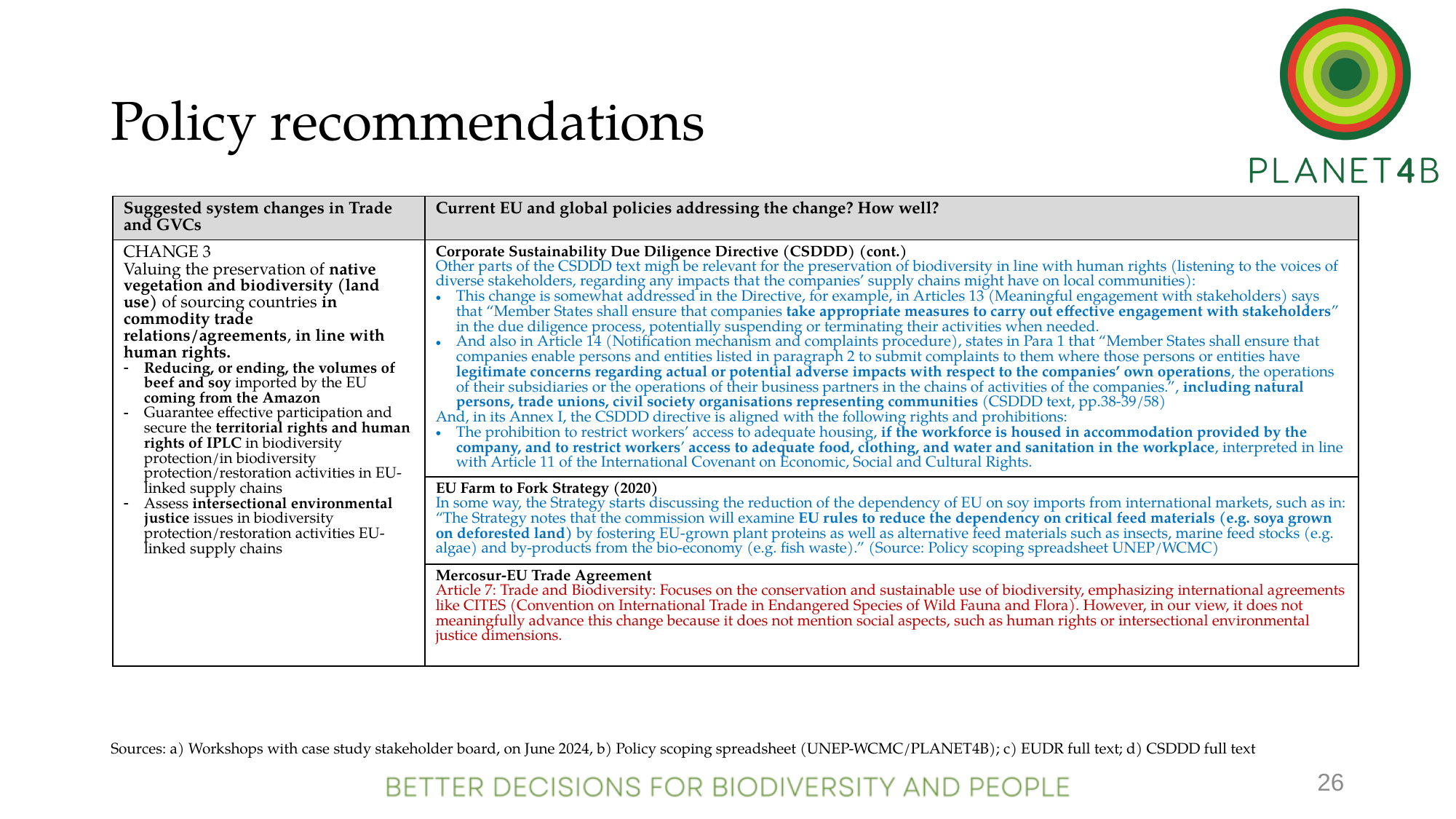

# Policy recommendations
| Suggested system changes in Trade and GVCs | Current EU and global policies addressing the change? How well? |
| --- | --- |
| CHANGE 3 Valuing the preservation of native vegetation and biodiversity (land use) of sourcing countries in commodity trade relations/agreements, in line with human rights. Reducing, or ending, the volumes of beef and soy imported by the EU coming from the Amazon Guarantee effective participation and secure the territorial rights and human rights of IPLC in biodiversity protection/in biodiversity protection/restoration activities in EU-linked supply chains Assess intersectional environmental justice issues in biodiversity protection/restoration activities EU-linked supply chains | Corporate Sustainability Due Diligence Directive (CSDDD) (cont.) Other parts of the CSDDD text migh be relevant for the preservation of biodiversity in line with human rights (listening to the voices of diverse stakeholders, regarding any impacts that the companies’ supply chains might have on local communities): This change is somewhat addressed in the Directive, for example, in Articles 13 (Meaningful engagement with stakeholders) says that “Member States shall ensure that companies take appropriate measures to carry out effective engagement with stakeholders” in the due diligence process, potentially suspending or terminating their activities when needed. And also in Article 14 (Notification mechanism and complaints procedure), states in Para 1 that “Member States shall ensure that companies enable persons and entities listed in paragraph 2 to submit complaints to them where those persons or entities have legitimate concerns regarding actual or potential adverse impacts with respect to the companies’ own operations, the operations of their subsidiaries or the operations of their business partners in the chains of activities of the companies.”, including natural persons, trade unions, civil society organisations representing communities (CSDDD text, pp.38-39/58) And, in its Annex I, the CSDDD directive is aligned with the following rights and prohibitions: The prohibition to restrict workers’ access to adequate housing, if the workforce is housed in accommodation provided by the company, and to restrict workers’ access to adequate food, clothing, and water and sanitation in the workplace, interpreted in line with Article 11 of the International Covenant on Economic, Social and Cultural Rights. |
|  | EU Farm to Fork Strategy (2020) In some way, the Strategy starts discussing the reduction of the dependency of EU on soy imports from international markets, such as in: “The Strategy notes that the commission will examine EU rules to reduce the dependency on critical feed materials (e.g. soya grown on deforested land) by fostering EU-grown plant proteins as well as alternative feed materials such as insects, marine feed stocks (e.g. algae) and by-products from the bio-economy (e.g. fish waste).” (Source: Policy scoping spreadsheet UNEP/WCMC) |
|  | Mercosur-EU Trade Agreement Article 7: Trade and Biodiversity: Focuses on the conservation and sustainable use of biodiversity, emphasizing international agreements like CITES (Convention on International Trade in Endangered Species of Wild Fauna and Flora). However, in our view, it does not meaningfully advance this change because it does not mention social aspects, such as human rights or intersectional environmental justice dimensions. |

Sources: a) Workshops with case study stakeholder board, on June 2024, b) Policy scoping spreadsheet (UNEP-WCMC/PLANET4B); c) EUDR full text; d) CSDDD full text
26